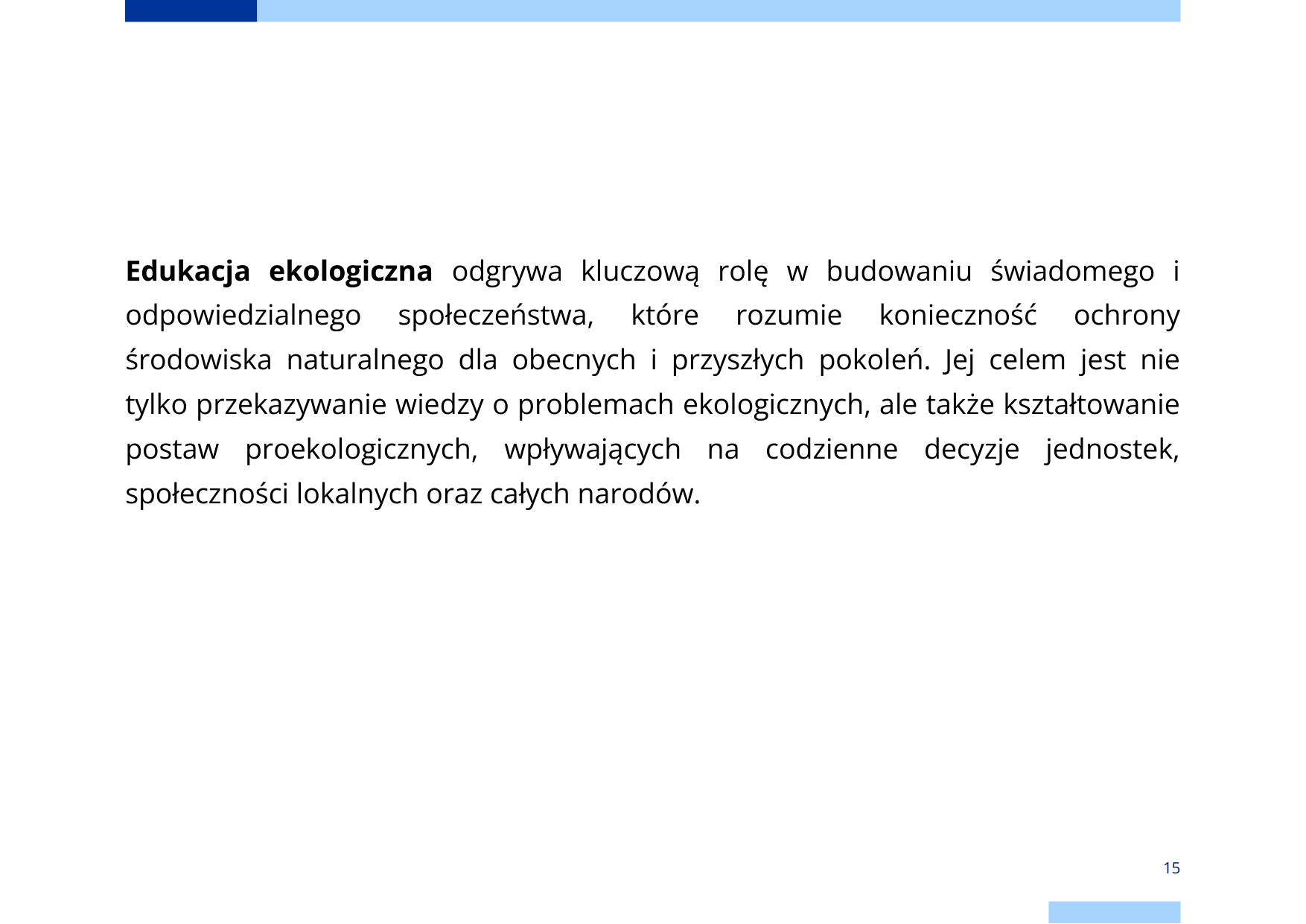

#
Edukacja ekologiczna odgrywa kluczową rolę w budowaniu świadomego i odpowiedzialnego społeczeństwa, które rozumie konieczność ochrony środowiska naturalnego dla obecnych i przyszłych pokoleń. Jej celem jest nie tylko przekazywanie wiedzy o problemach ekologicznych, ale także kształtowanie postaw proekologicznych, wpływających na codzienne decyzje jednostek, społeczności lokalnych oraz całych narodów.
15